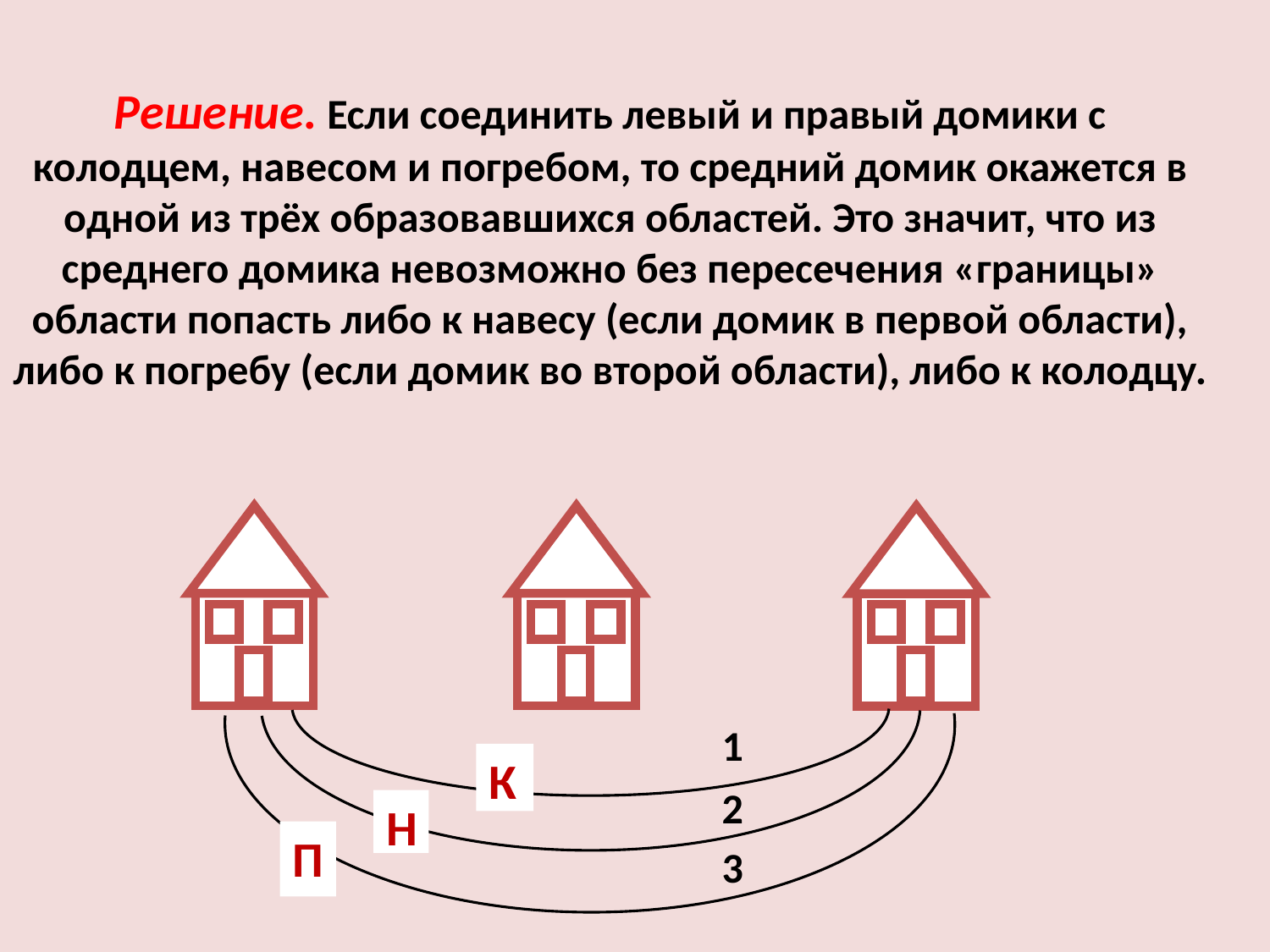

Решение. Если соединить левый и правый домики с колодцем, навесом и погребом, то средний домик окажется в одной из трёх образовавшихся областей. Это значит, что из среднего домика невозможно без пересечения «границы» области попасть либо к навесу (если домик в первой области), либо к погребу (если домик во второй области), либо к колодцу.

1
К
2
Н
П
3